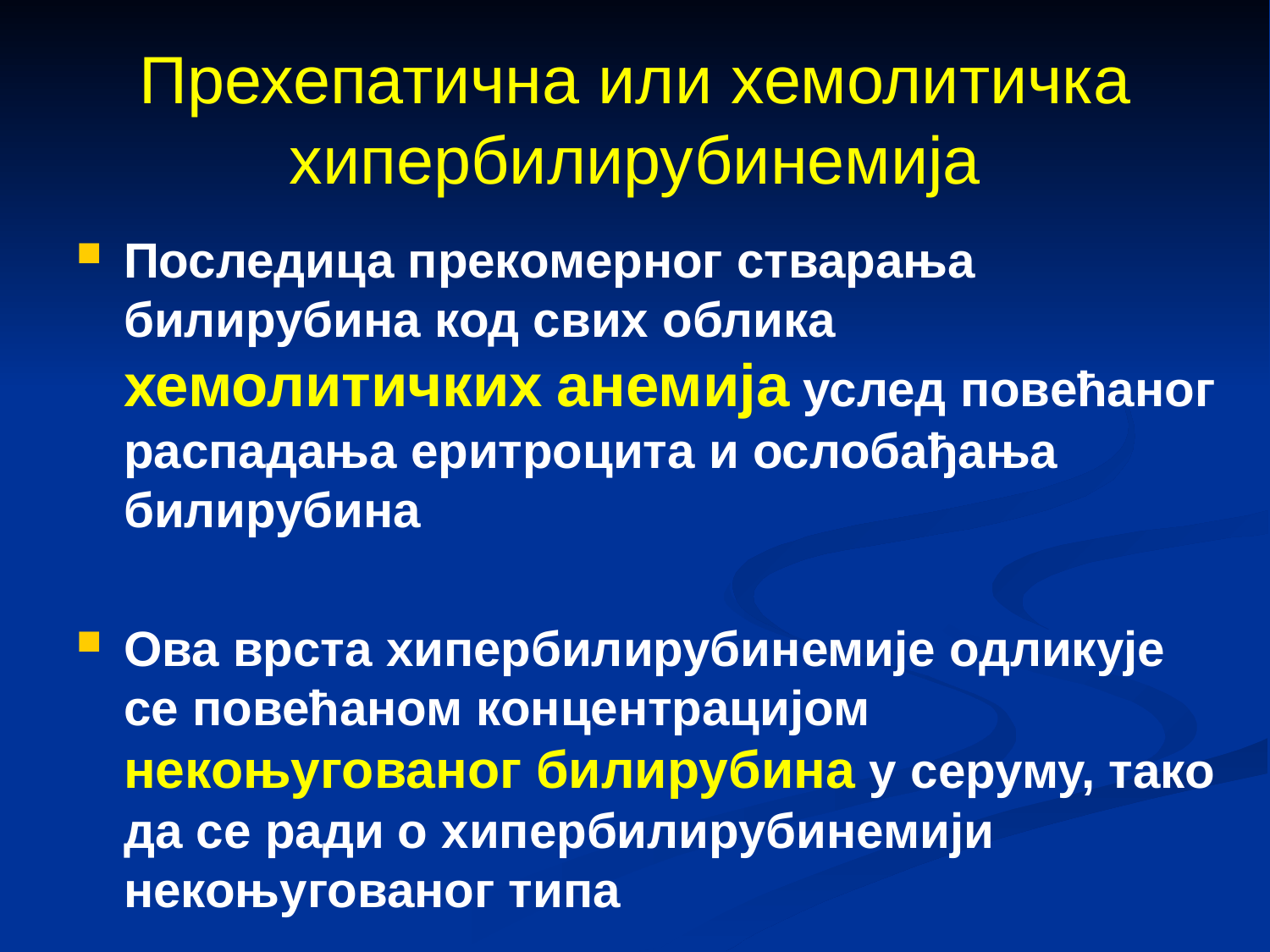

# Прехепатична или хемолитичка хипербилирубинемија
Последица прекомерног стварања билирубина код свих облика хемолитичких анемија услед повећаног распадања еритроцита и ослобађања билирубина

Ова врста хипербилирубинемије одликује се повећаном концентрацијом некоњугованог билирубина у серуму, тако да се ради о хипербилирубинемији некоњугованог типа